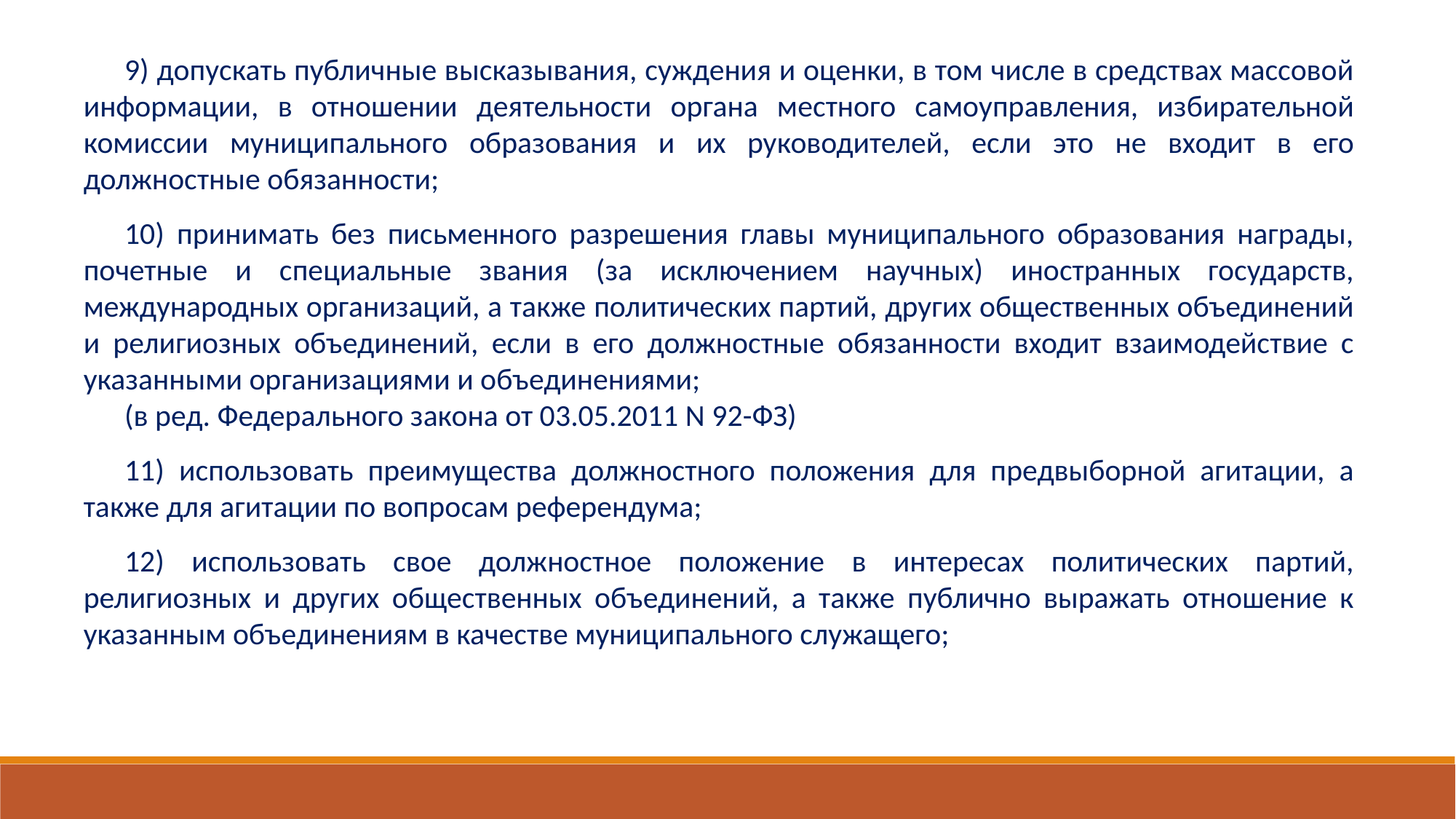

9) допускать публичные высказывания, суждения и оценки, в том числе в средствах массовой информации, в отношении деятельности органа местного самоуправления, избирательной комиссии муниципального образования и их руководителей, если это не входит в его должностные обязанности;
10) принимать без письменного разрешения главы муниципального образования награды, почетные и специальные звания (за исключением научных) иностранных государств, международных организаций, а также политических партий, других общественных объединений и религиозных объединений, если в его должностные обязанности входит взаимодействие с указанными организациями и объединениями;
(в ред. Федерального закона от 03.05.2011 N 92-ФЗ)
11) использовать преимущества должностного положения для предвыборной агитации, а также для агитации по вопросам референдума;
12) использовать свое должностное положение в интересах политических партий, религиозных и других общественных объединений, а также публично выражать отношение к указанным объединениям в качестве муниципального служащего;